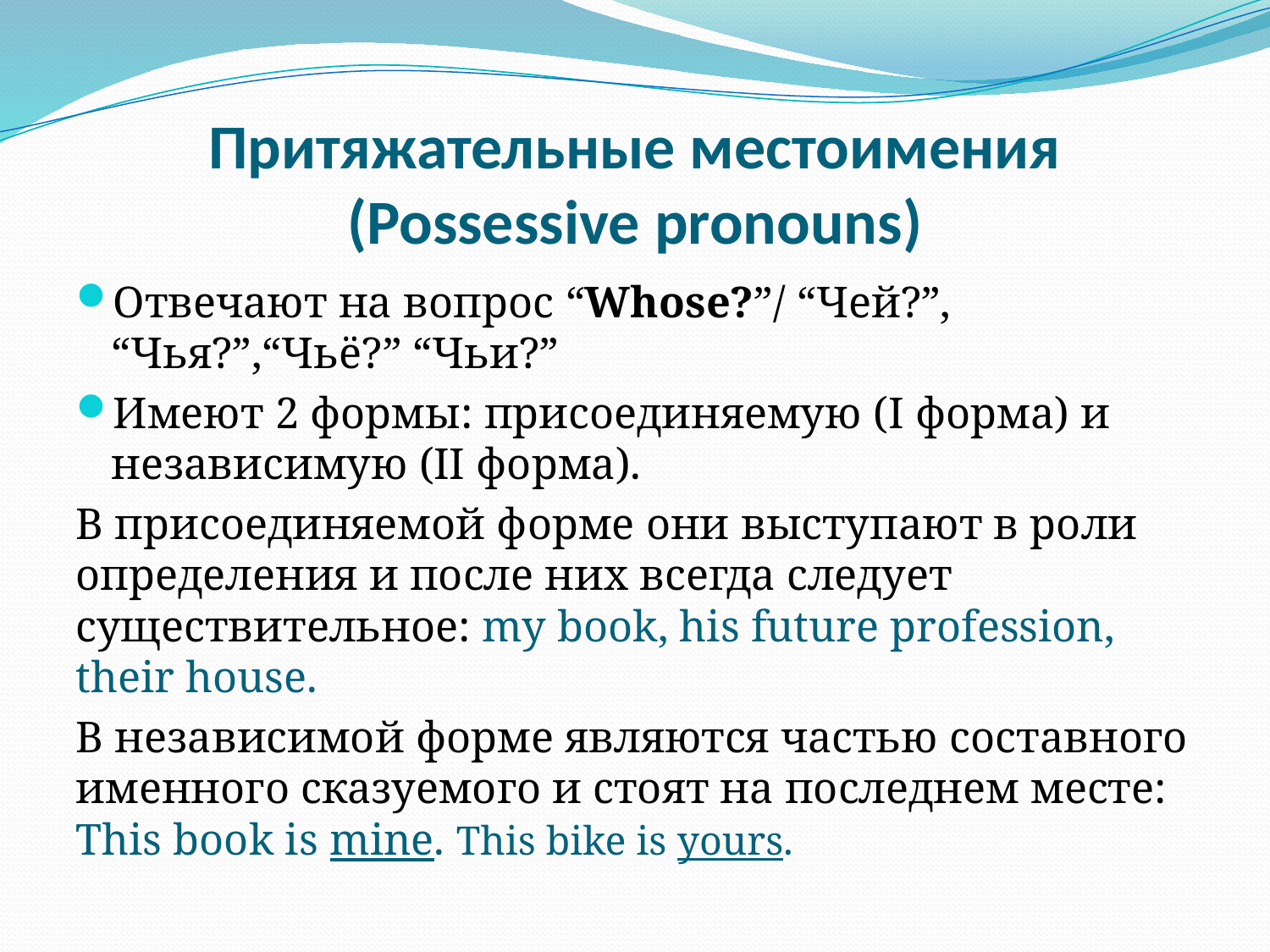

# Притяжательные местоимения (Possessive pronouns)
Отвечают на вопрос “Whose?”/ “Чей?”, “Чья?”,“Чьё?” “Чьи?”
Имеют 2 формы: присоединяемую (I форма) и независимую (II форма).
В присоединяемой форме они выступают в роли определения и после них всегда следует существительное: my book, his future profession, their house.
В независимой форме являются частью составного именного сказуемого и стоят на последнем месте: This book is mine. This bike is yours.